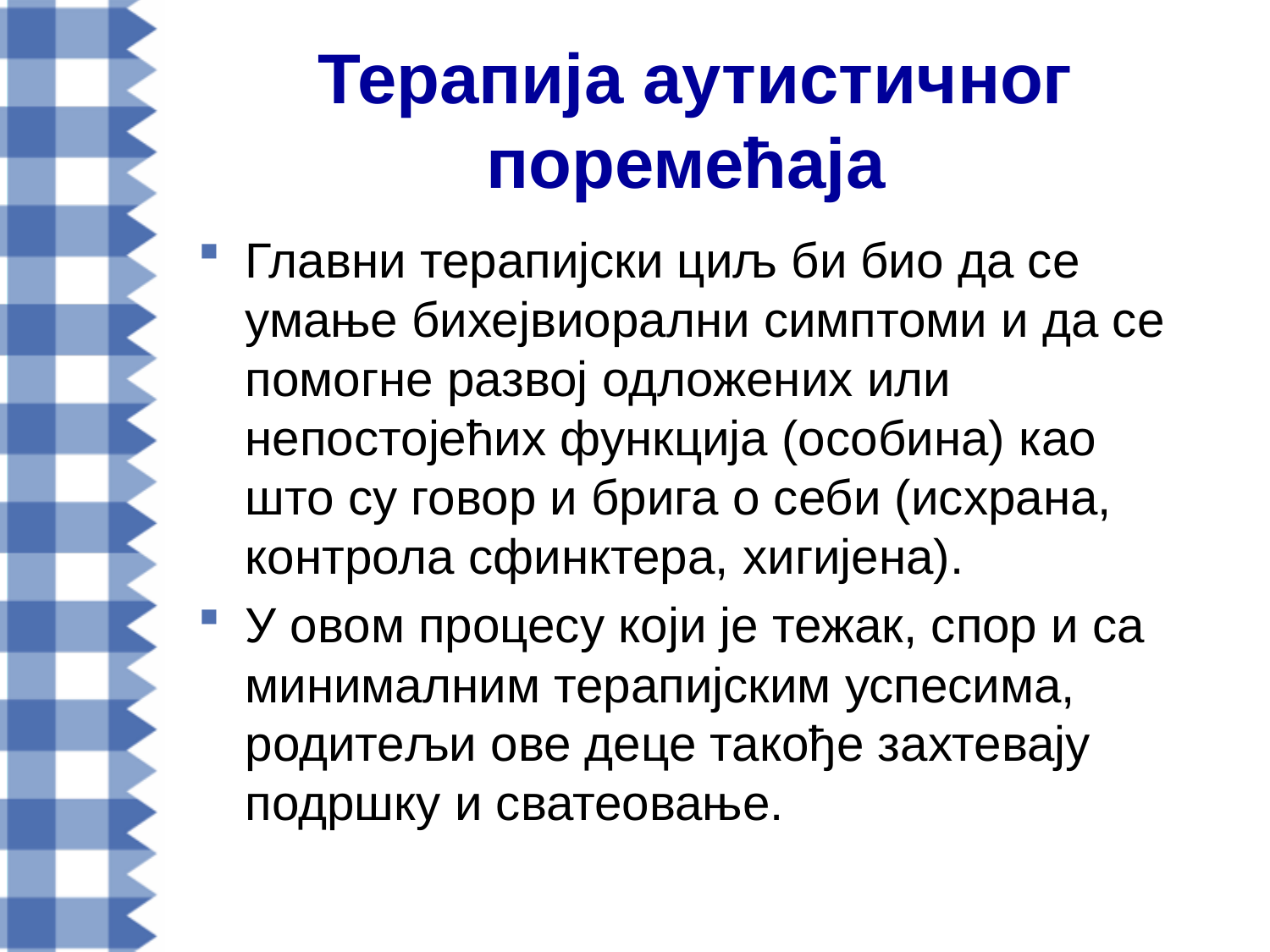

# Терапија аутистичног поремећаја
Главни терапијски циљ би био да се умање бихејвиорални симптоми и да се помогне развој одложених или непостојећих функција (особина) као што су говор и брига о себи (исхрана, контрола сфинктера, хигијена).
У овом процесу који је тежак, спор и са минималним терапијским успесима, родитељи ове деце такође захтевају подршку и сватеовање.